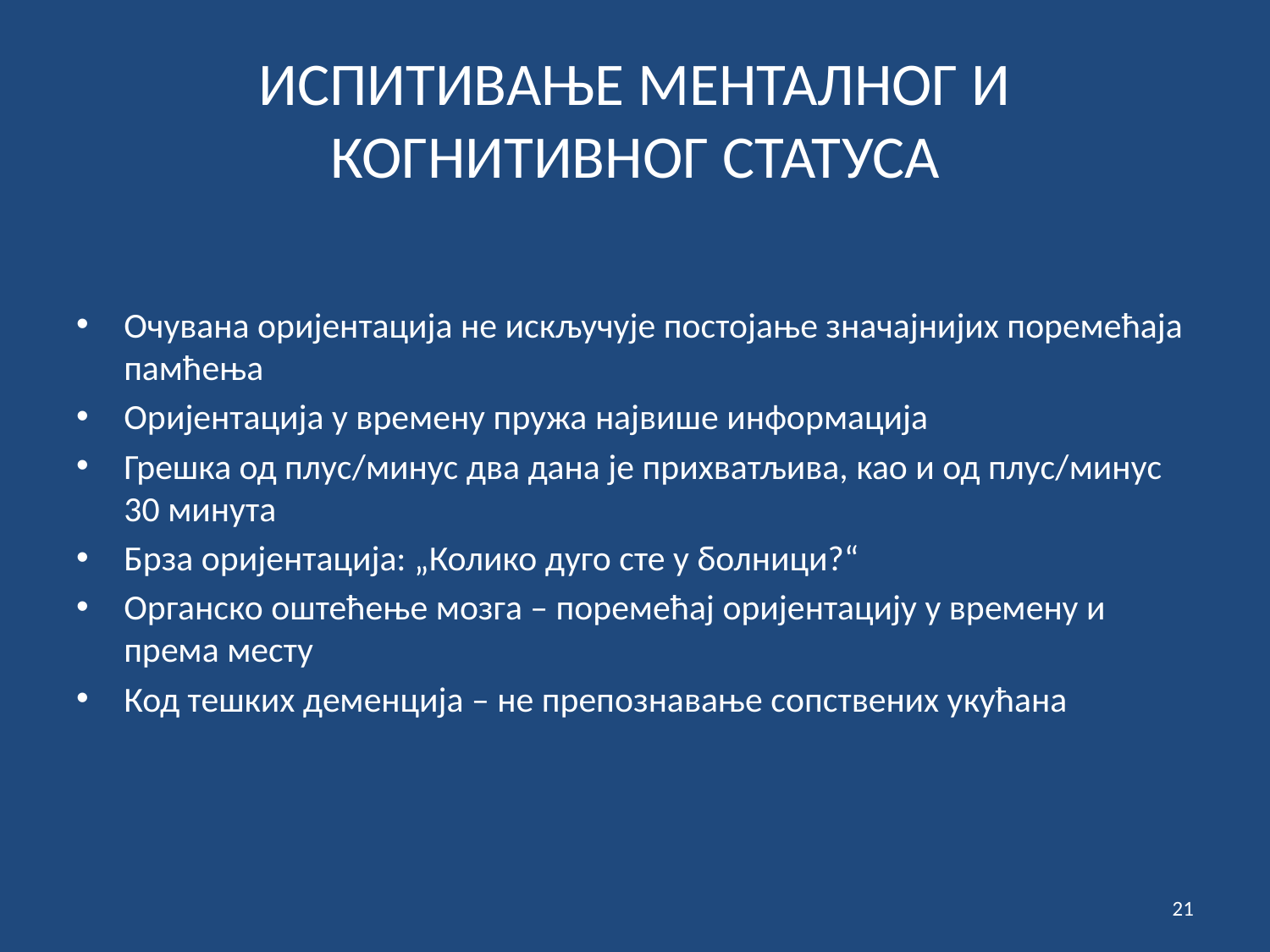

# ИСПИТИВАЊЕ МЕНТАЛНОГ И КОГНИТИВНОГ СТАТУСА
Очувана оријентација не искључује постојање значајнијих поремећаја памћења
Оријентација у времену пружа највише информација
Грешка од плус/минус два дана је прихватљива, као и од плус/минус 30 минута
Брза оријентација: „Колико дуго сте у болници?“
Органско оштећење мозга – поремећај оријентацију у времену и према месту
Код тешких деменција – не препознавање сопствених укућана
21